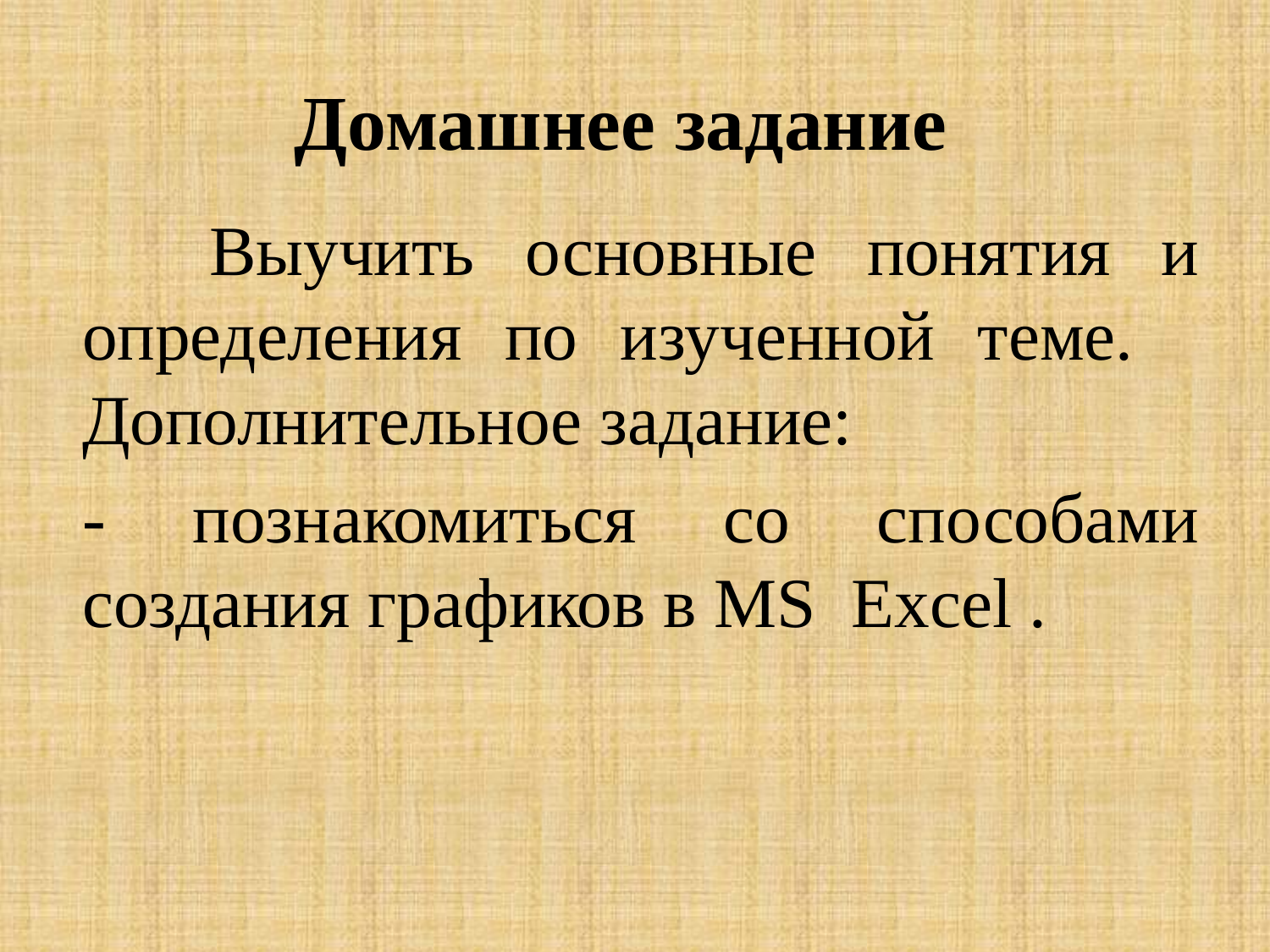

# Домашнее задание
	Выучить основные понятия и определения по изученной теме. 	Дополнительное задание:
- познакомиться со способами создания графиков в MS  Excel .